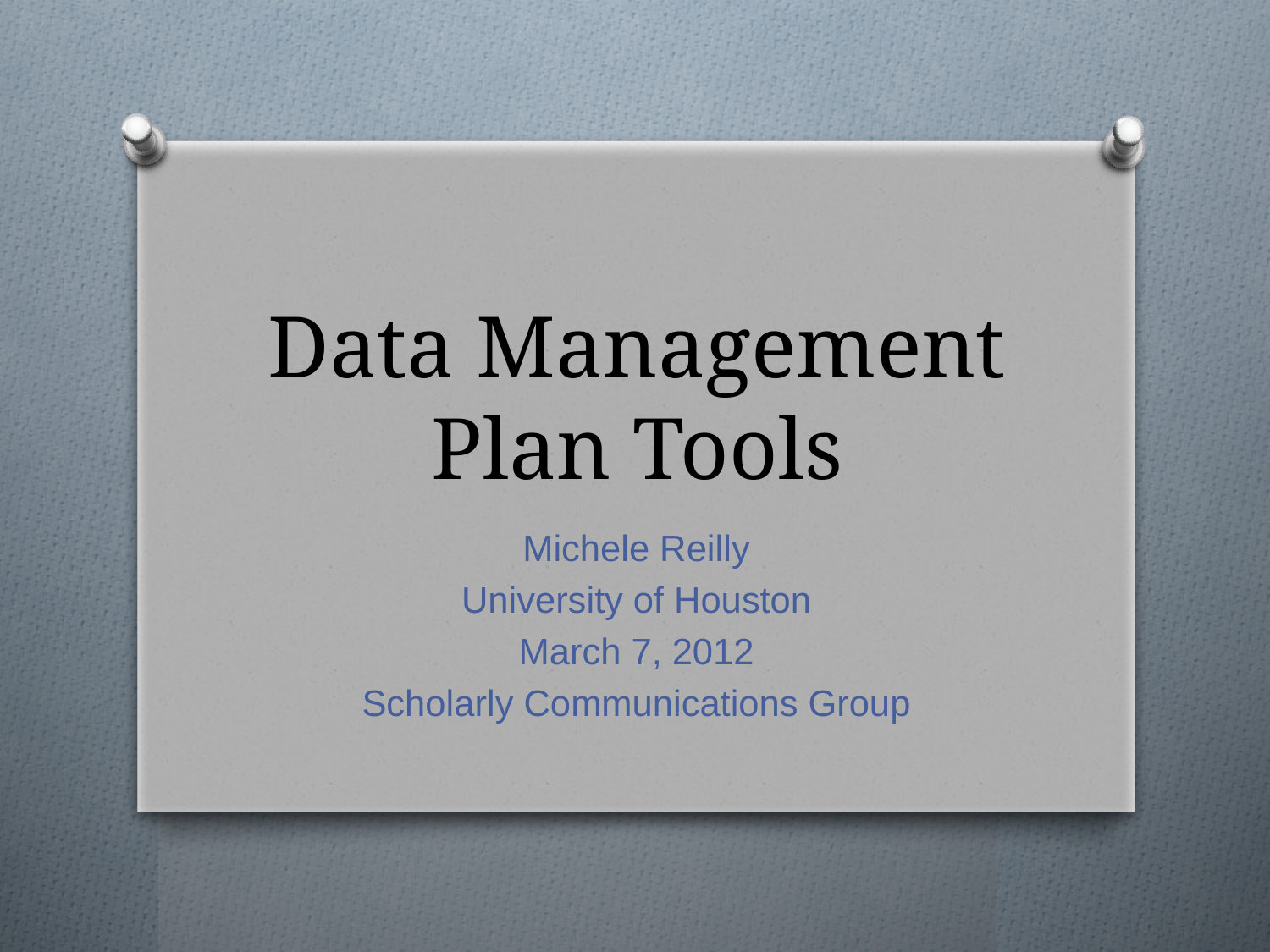

# Data Management Plan Tools
Michele Reilly
University of Houston
March 7, 2012
Scholarly Communications Group